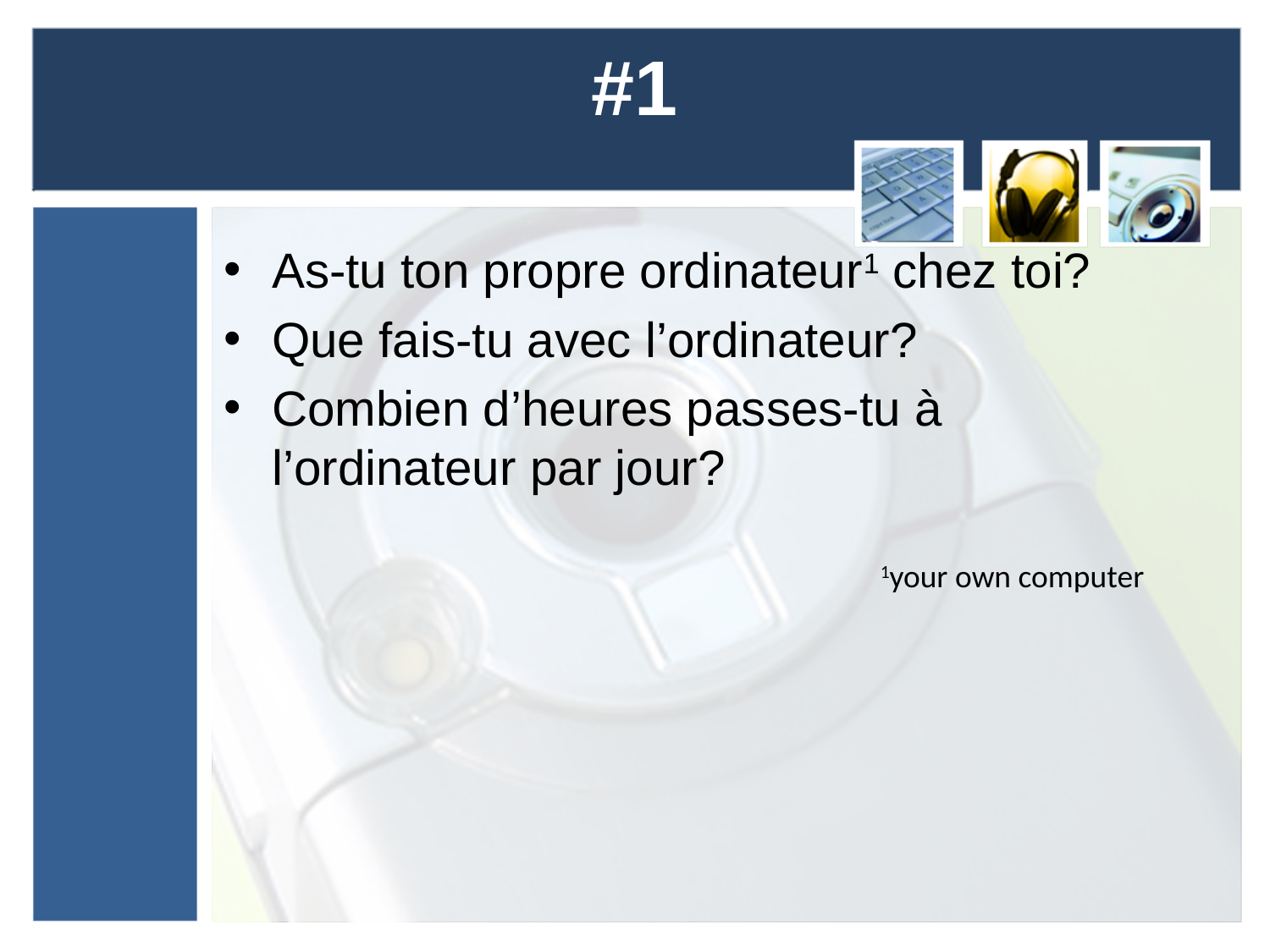

# #1
As-tu ton propre ordinateur1 chez toi?
Que fais-tu avec l’ordinateur?
Combien d’heures passes-tu à l’ordinateur par jour?

1your own computer